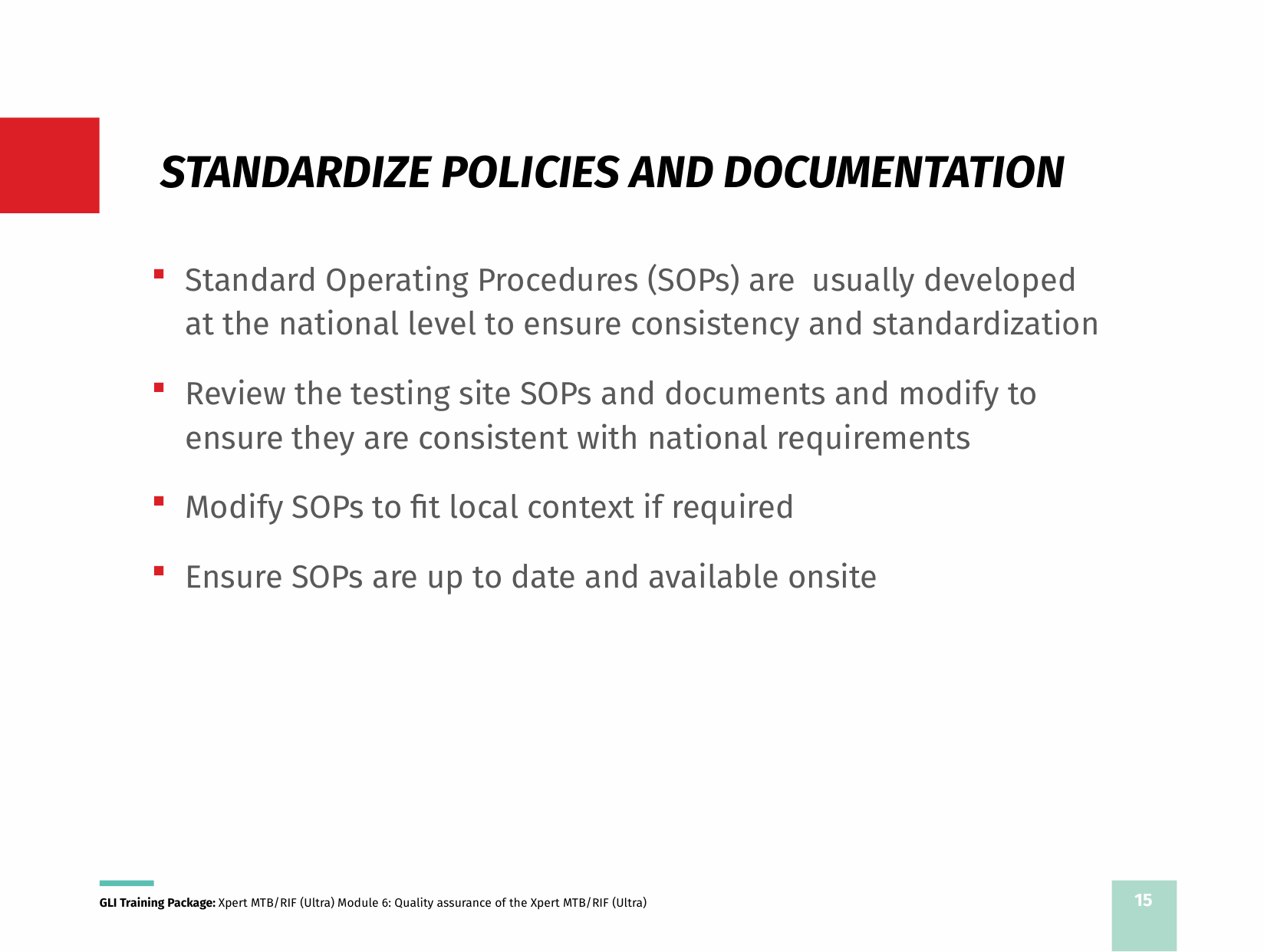

# STANDARDIZE POLICIES AND DOCUMENTATION
Standard Operating Procedures (SOPs) are  usually developed at the national level to ensure consistency and standardization
Review the testing site SOPs and documents and modify to ensure they are consistent with national requirements
Modify SOPs to fit local context if required
Ensure SOPs are up to date and available onsite